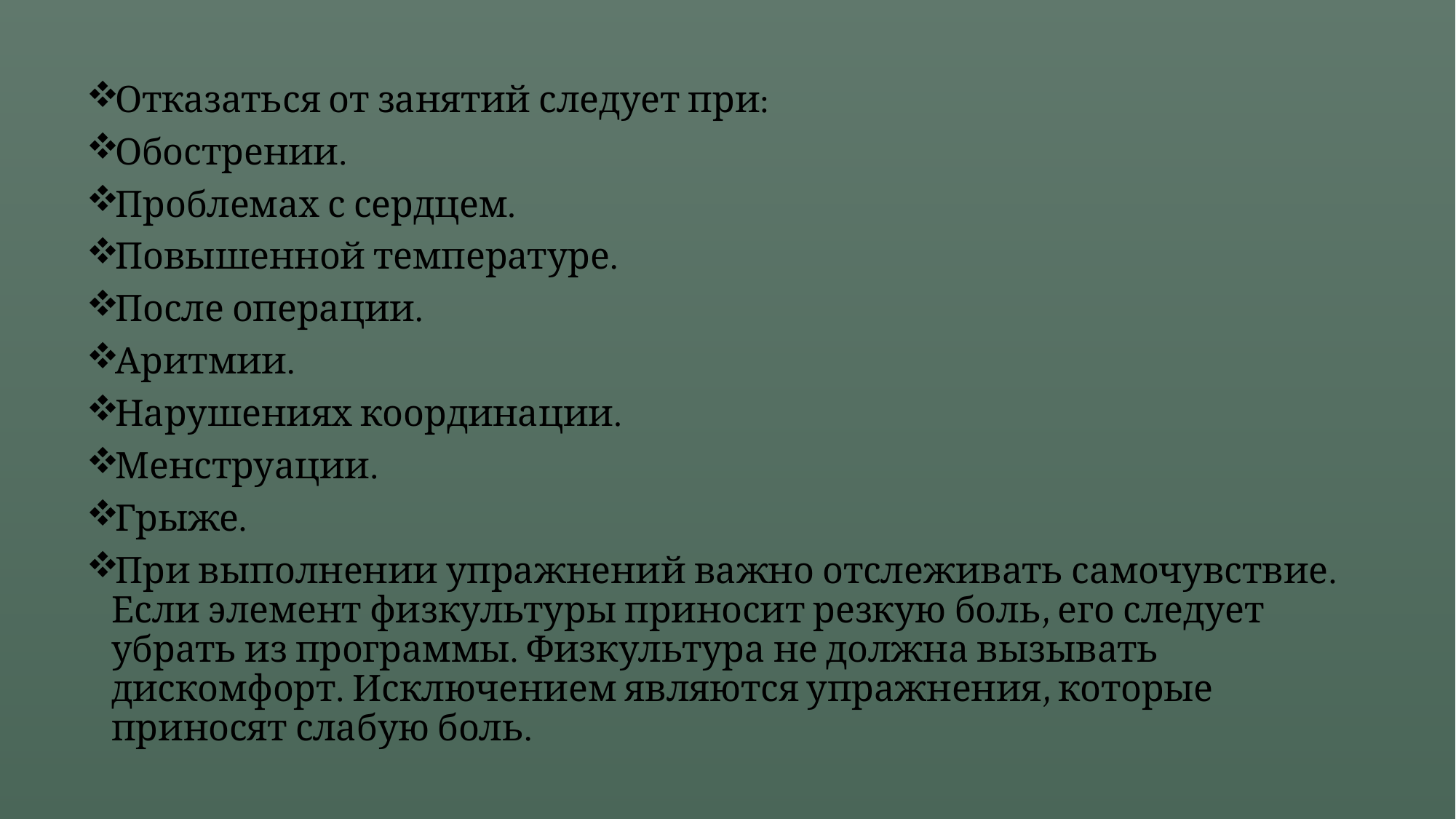

Отказаться от занятий следует при:
Обострении.
Проблемах с сердцем.
Повышенной температуре.
После операции.
Аритмии.
Нарушениях координации.
Менструации.
Грыже.
При выполнении упражнений важно отслеживать самочувствие. Если элемент физкультуры приносит резкую боль, его следует убрать из программы. Физкультура не должна вызывать дискомфорт. Исключением являются упражнения, которые приносят слабую боль.